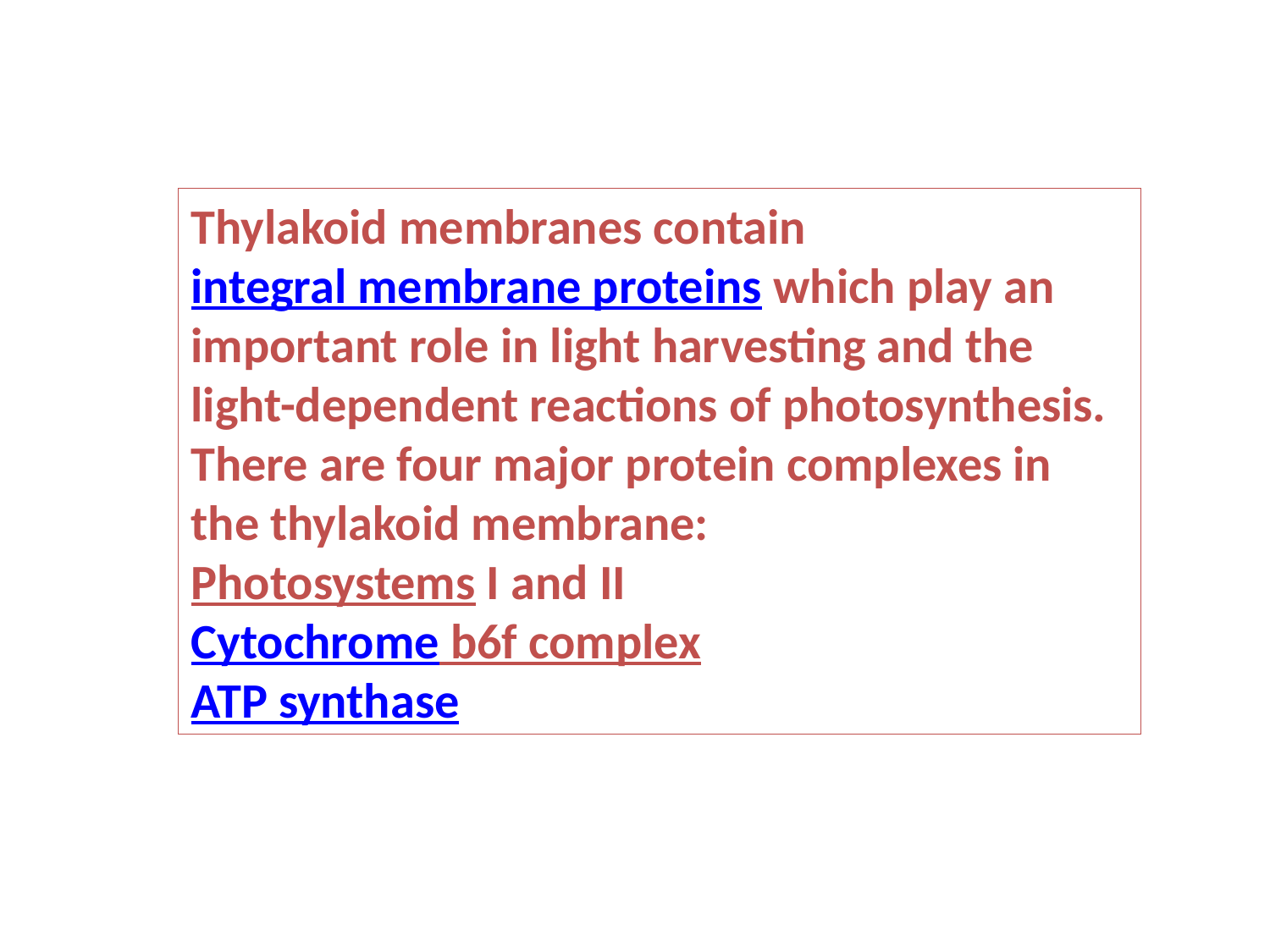

Thylakoid membranes contain integral membrane proteins which play an important role in light harvesting and the light-dependent reactions of photosynthesis. There are four major protein complexes in the thylakoid membrane:
Photosystems I and II
Cytochrome b6f complex
ATP synthase